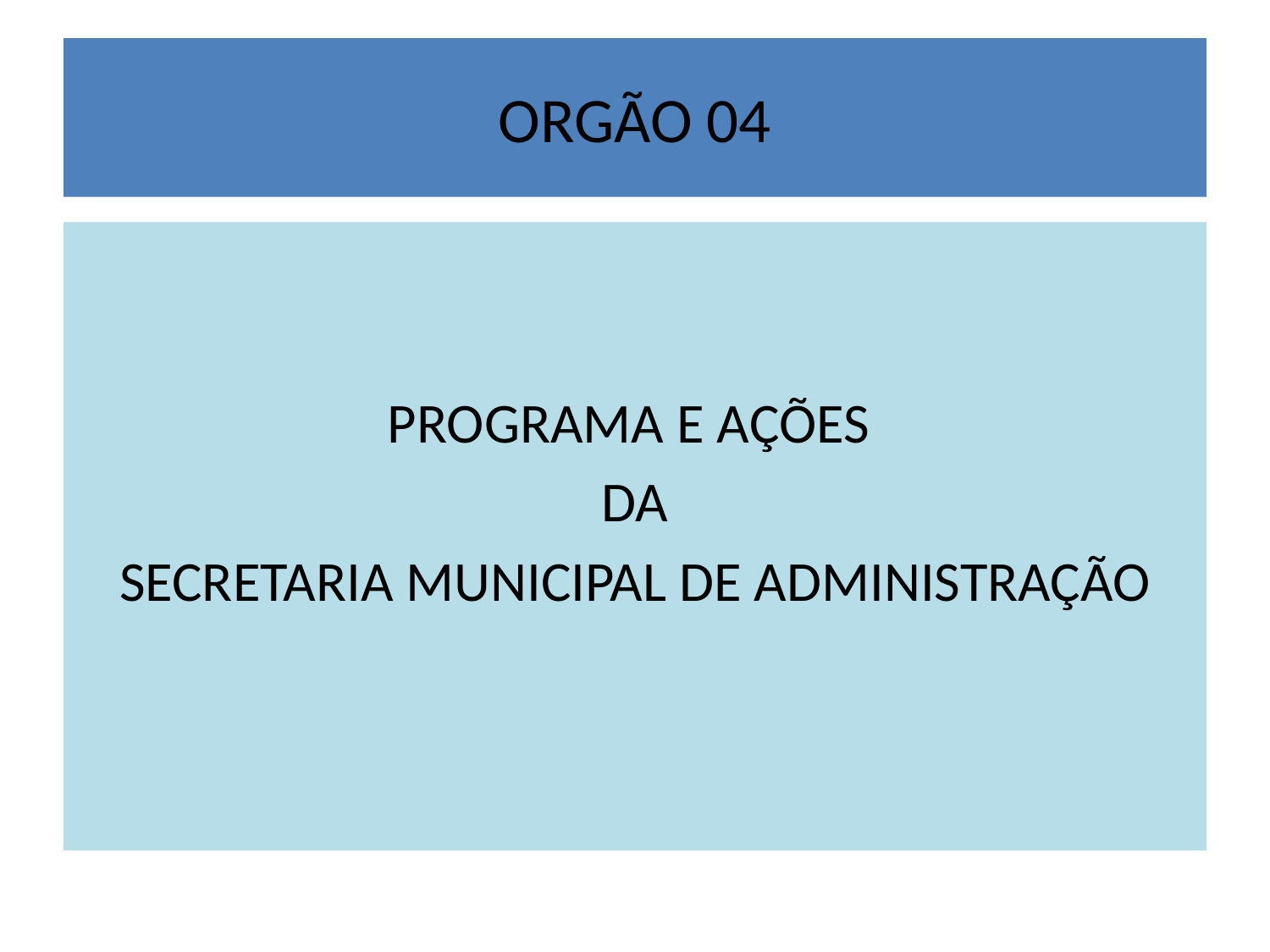

# ORGÃO 04

PROGRAMA E AÇÕES
DA
SECRETARIA MUNICIPAL DE ADMINISTRAÇÃO